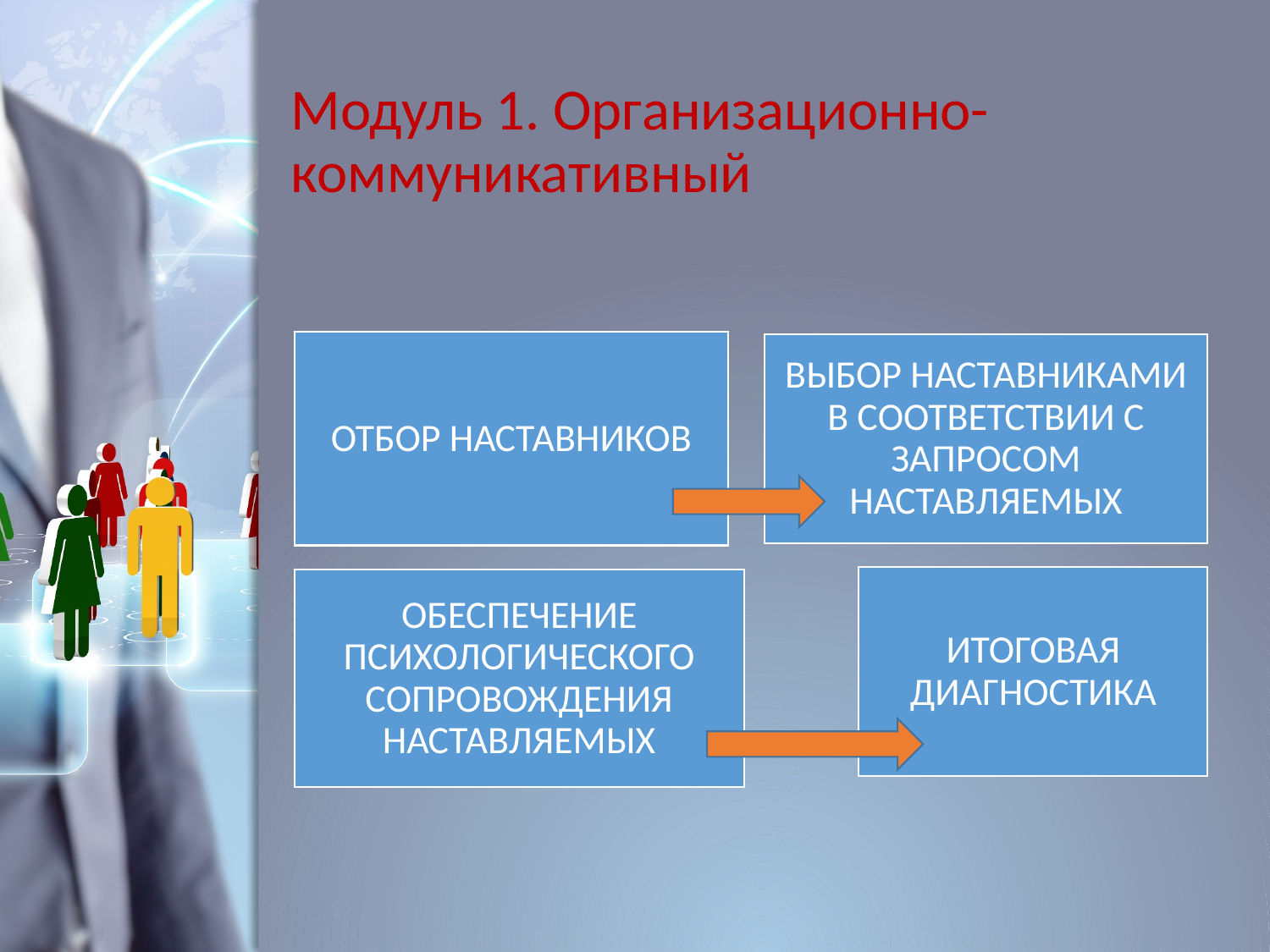

# Модуль 1. Организационно-коммуникативный
ОТБОР НАСТАВНИКОВ
ВЫБОР НАСТАВНИКАМИ В СООТВЕТСТВИИ С ЗАПРОСОМ НАСТАВЛЯЕМЫХ
ОБЕСПЕЧЕНИЕ ПСИХОЛОГИЧЕСКОГО СОПРОВОЖДЕНИЯ НАСТАВЛЯЕМЫХ
ИТОГОВАЯ ДИАГНОСТИКА